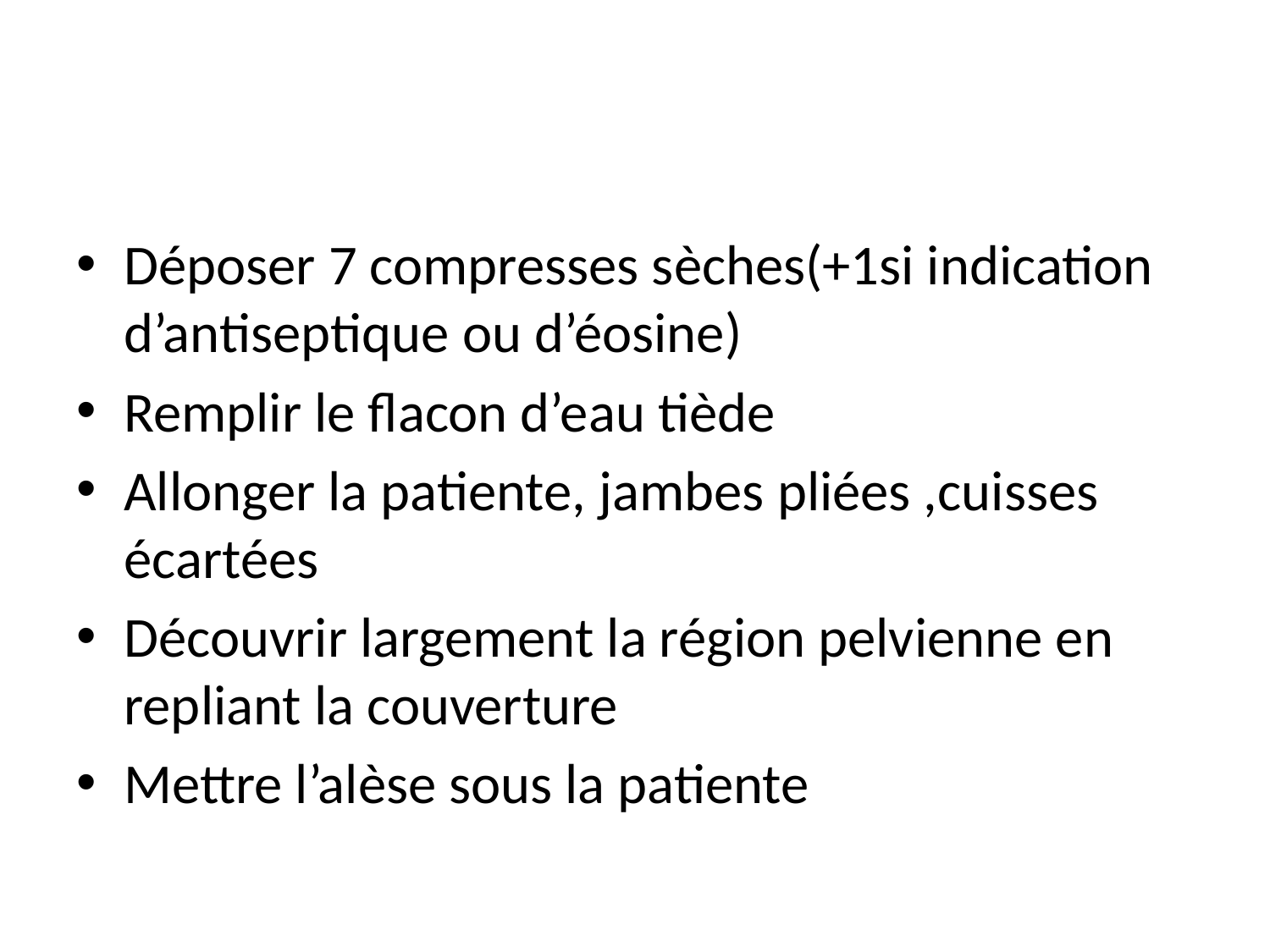

#
Déposer 7 compresses sèches(+1si indication d’antiseptique ou d’éosine)
Remplir le flacon d’eau tiède
Allonger la patiente, jambes pliées ,cuisses écartées
Découvrir largement la région pelvienne en repliant la couverture
Mettre l’alèse sous la patiente